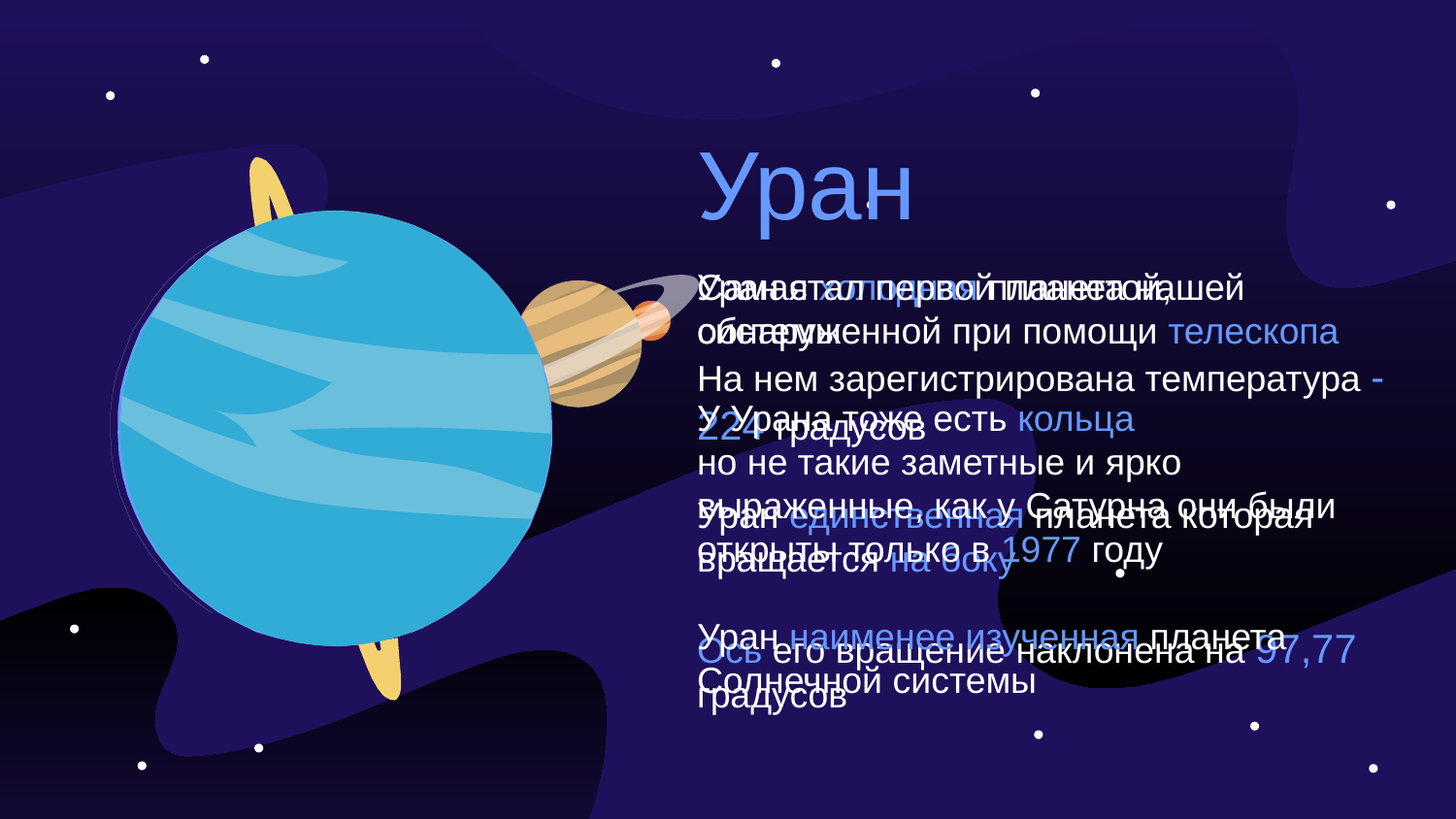

Уран

Самая холодная планета нашей системы
На нем зарегистрирована температура - 224 градусов

Уран единственная планета которая вращается на боку

Ось его вращение наклонена на 97,77 градусов
Уран стал первой планетой, обнаруженной при помощи телескопа

У Урана тоже есть кольца
но не такие заметные и ярко выраженные, как у Сатурна они были открыты только в 1977 году

Уран наименее изученная планета Солнечной системы